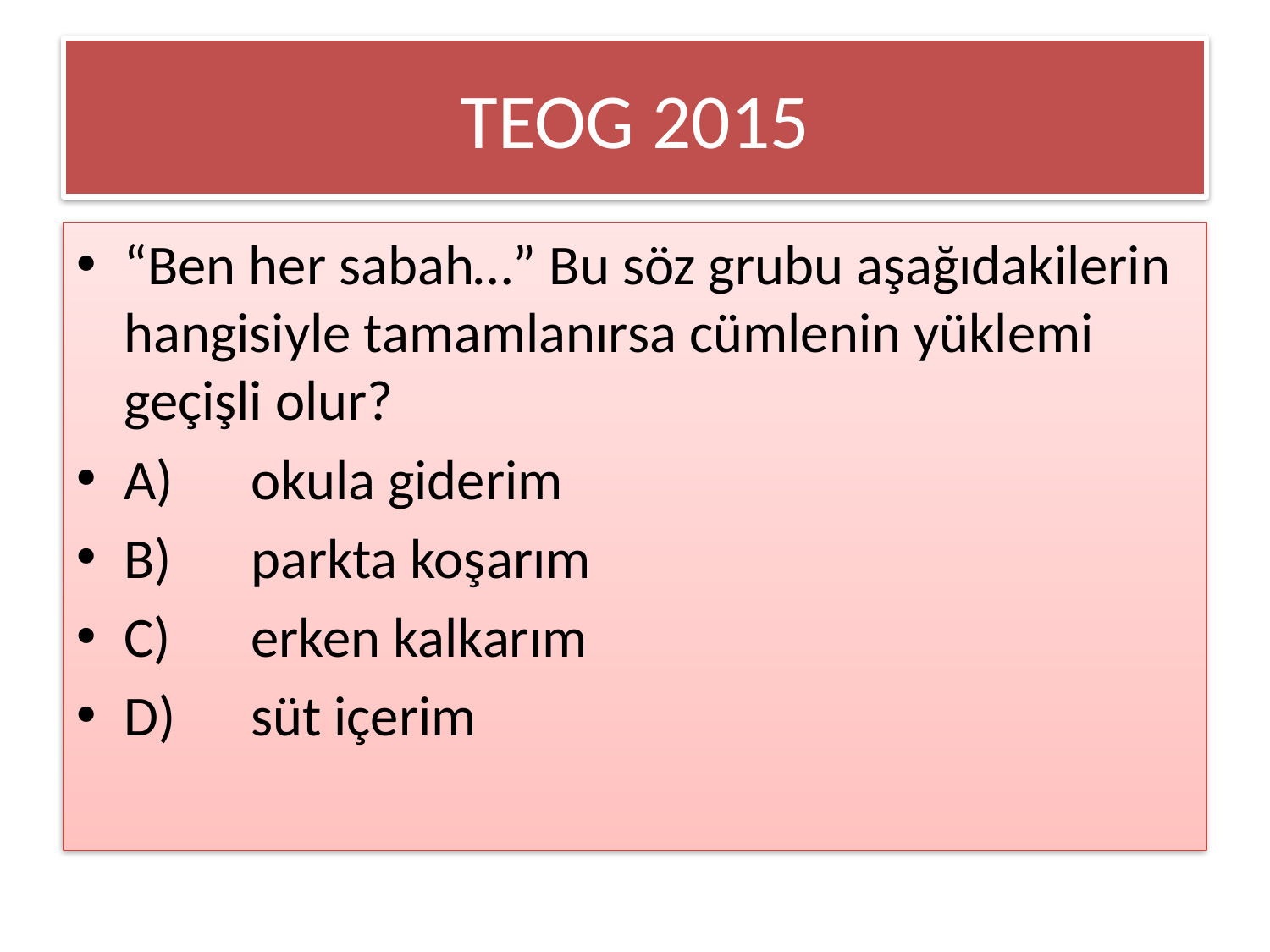

# TEOG 2015
“Ben her sabah…” Bu söz grubu aşağıdakilerin hangisiyle tamamlanırsa cümlenin yüklemi geçişli olur?
A)	okula giderim
B)	parkta koşarım
C)	erken kalkarım
D)	süt içerim